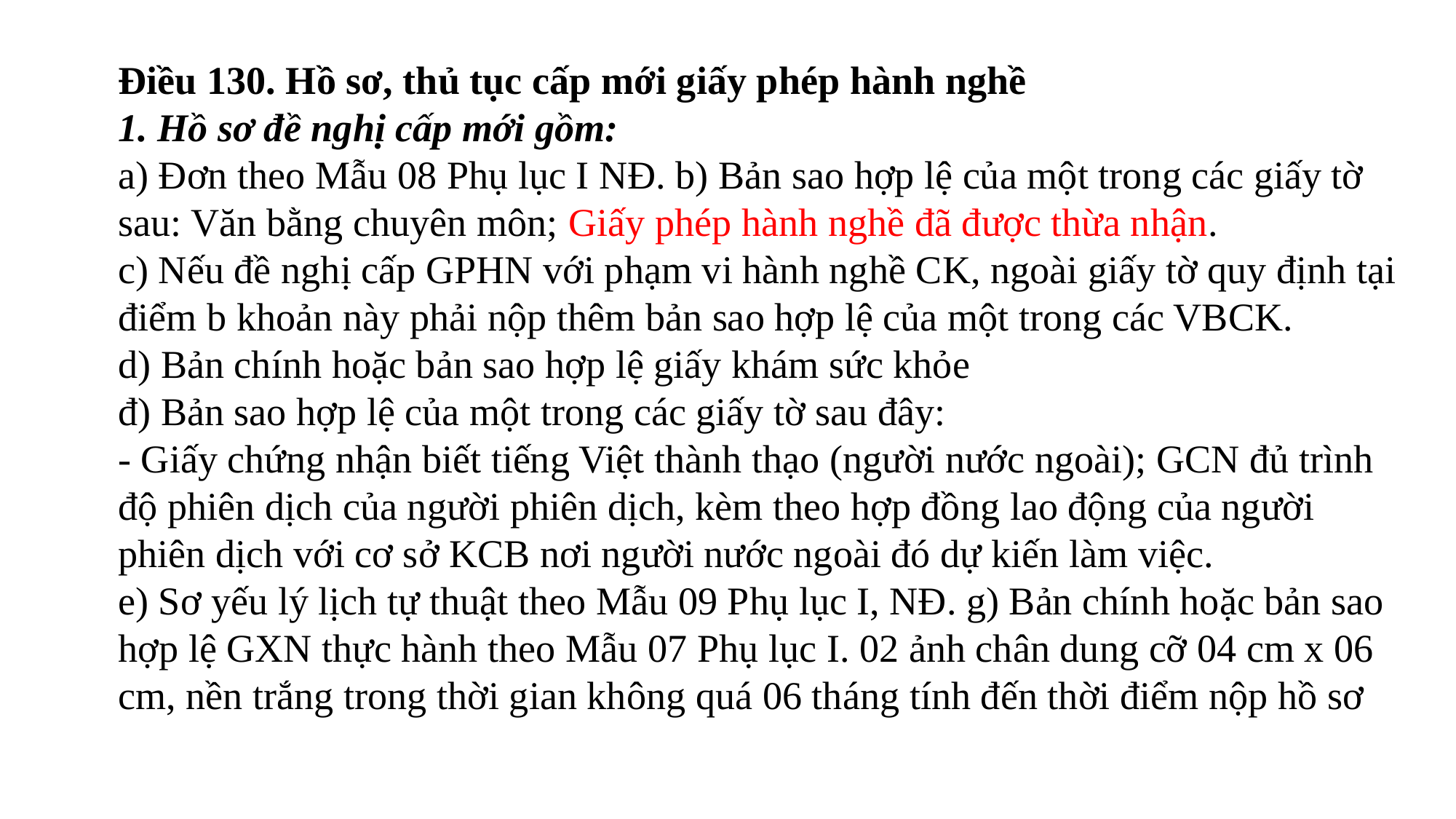

Điều 130. Hồ sơ, thủ tục cấp mới giấy phép hành nghề
1. Hồ sơ đề nghị cấp mới gồm:
a) Đơn theo Mẫu 08 Phụ lục I NĐ. b) Bản sao hợp lệ của một trong các giấy tờ sau: Văn bằng chuyên môn; Giấy phép hành nghề đã được thừa nhận.
c) Nếu đề nghị cấp GPHN với phạm vi hành nghề CK, ngoài giấy tờ quy định tại điểm b khoản này phải nộp thêm bản sao hợp lệ của một trong các VBCK.
d) Bản chính hoặc bản sao hợp lệ giấy khám sức khỏe
đ) Bản sao hợp lệ của một trong các giấy tờ sau đây:
- Giấy chứng nhận biết tiếng Việt thành thạo (người nước ngoài); GCN đủ trình độ phiên dịch của người phiên dịch, kèm theo hợp đồng lao động của người phiên dịch với cơ sở KCB nơi người nước ngoài đó dự kiến làm việc.
e) Sơ yếu lý lịch tự thuật theo Mẫu 09 Phụ lục I, NĐ. g) Bản chính hoặc bản sao hợp lệ GXN thực hành theo Mẫu 07 Phụ lục I. 02 ảnh chân dung cỡ 04 cm x 06 cm, nền trắng trong thời gian không quá 06 tháng tính đến thời điểm nộp hồ sơ